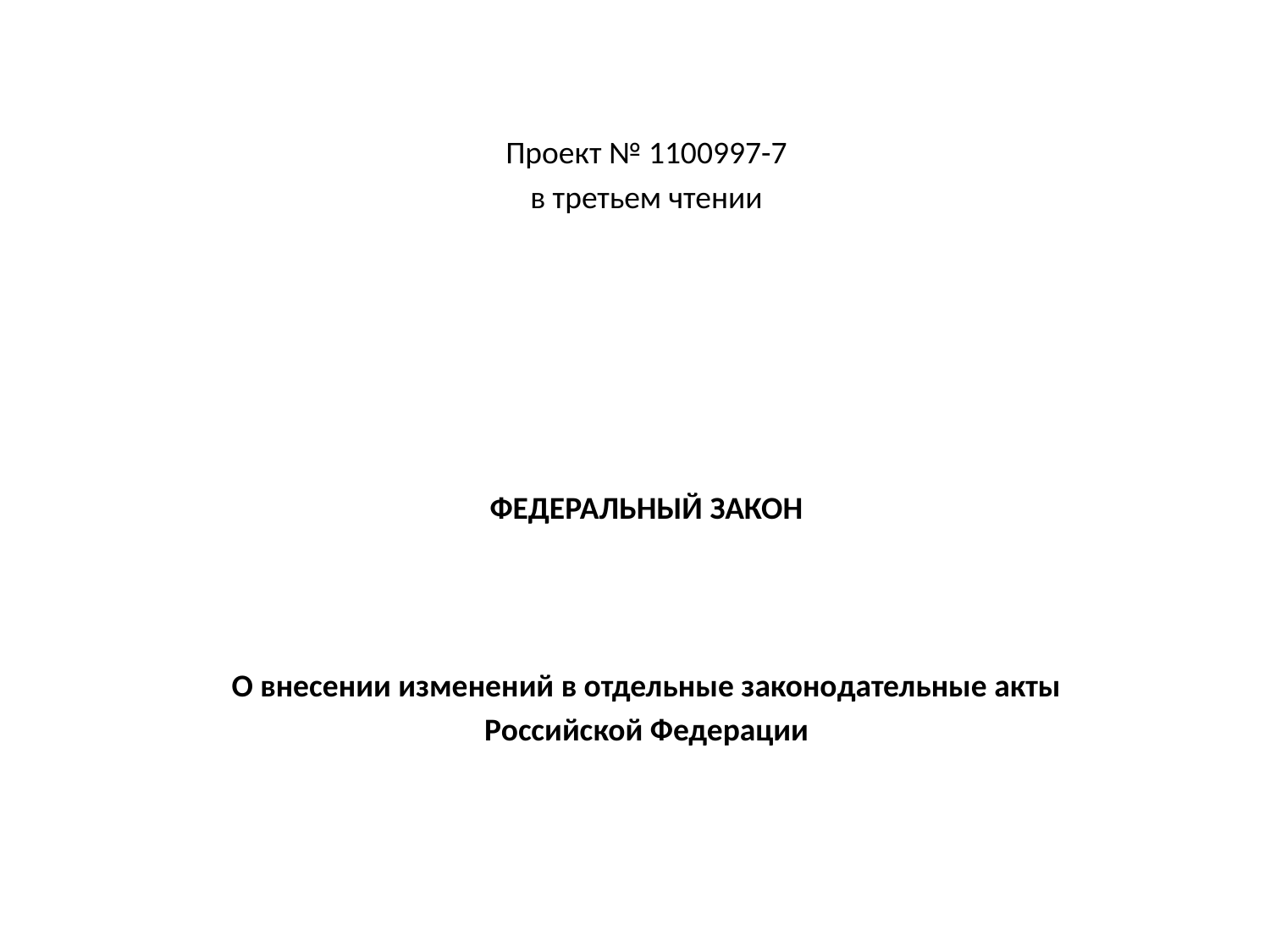

Проект № 1100997-7
в третьем чтении

ФЕДЕРАЛЬНЫЙ ЗАКОН

О внесении изменений в отдельные законодательные акты
Российской Федерации